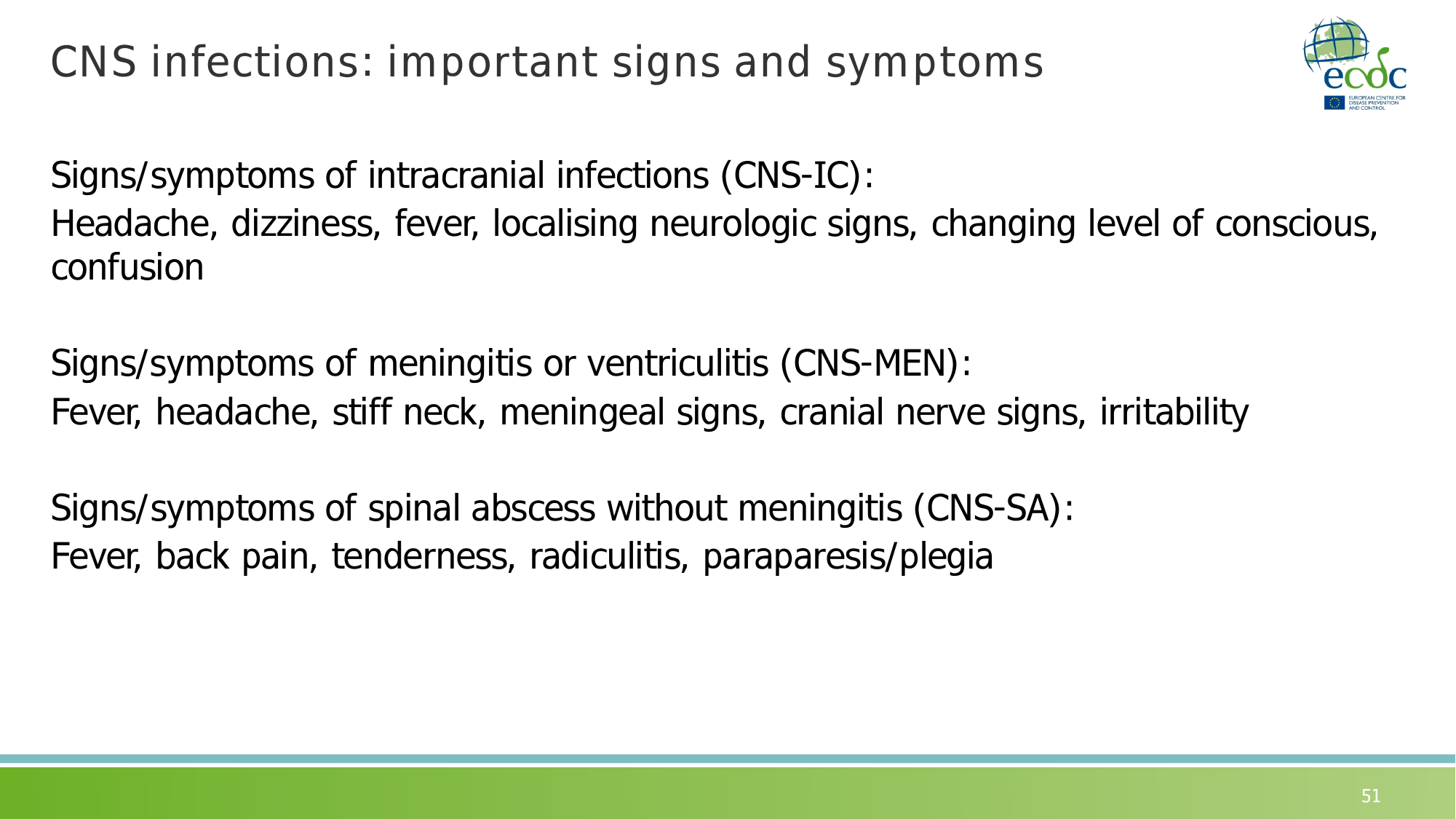

# CNS infections: important signs and symptoms
Signs/symptoms of intracranial infections (CNS-IC):
Headache, dizziness, fever, localising neurologic signs, changing level of conscious, confusion

Signs/symptoms of meningitis or ventriculitis (CNS-MEN):
Fever, headache, stiff neck, meningeal signs, cranial nerve signs, irritability

Signs/symptoms of spinal abscess without meningitis (CNS-SA):
Fever, back pain, tenderness, radiculitis, paraparesis/plegia

51